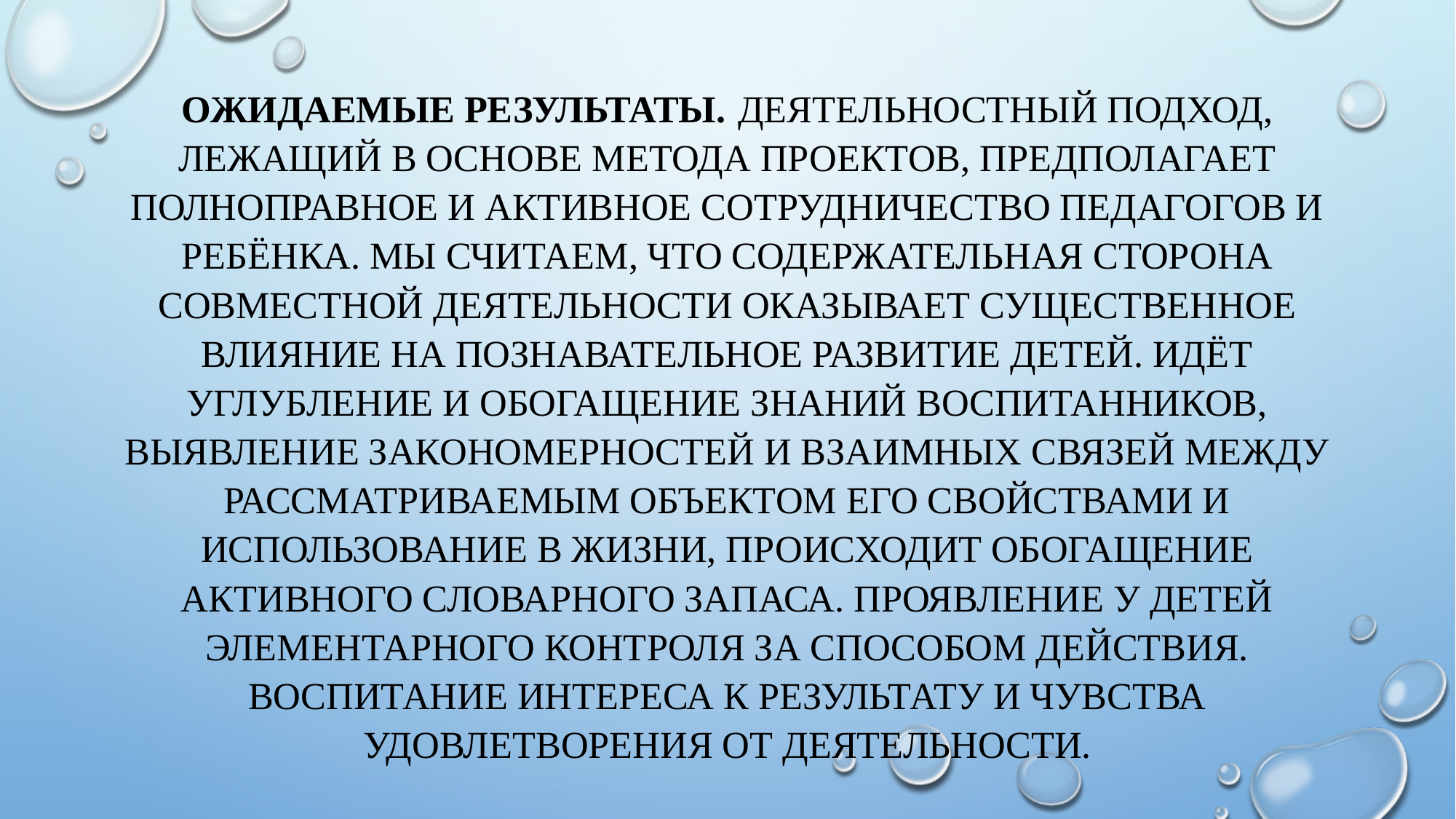

# Ожидаемые результаты. Деятельностный подход, лежащий в основе метода проектов, предполагает полноправное и активное сотрудничество педагогов и ребёнка. Мы считаем, что содержательная сторона совместной деятельности оказывает существенное влияние на познавательное развитие детей. Идёт углубление и обогащение знаний воспитанников, выявление закономерностей и взаимных связей между рассматриваемым объектом его свойствами и использование в жизни, происходит обогащение активного словарного запаса. Проявление у детей элементарного контроля за способом действия. Воспитание интереса к результату и чувства удовлетворения от деятельности.